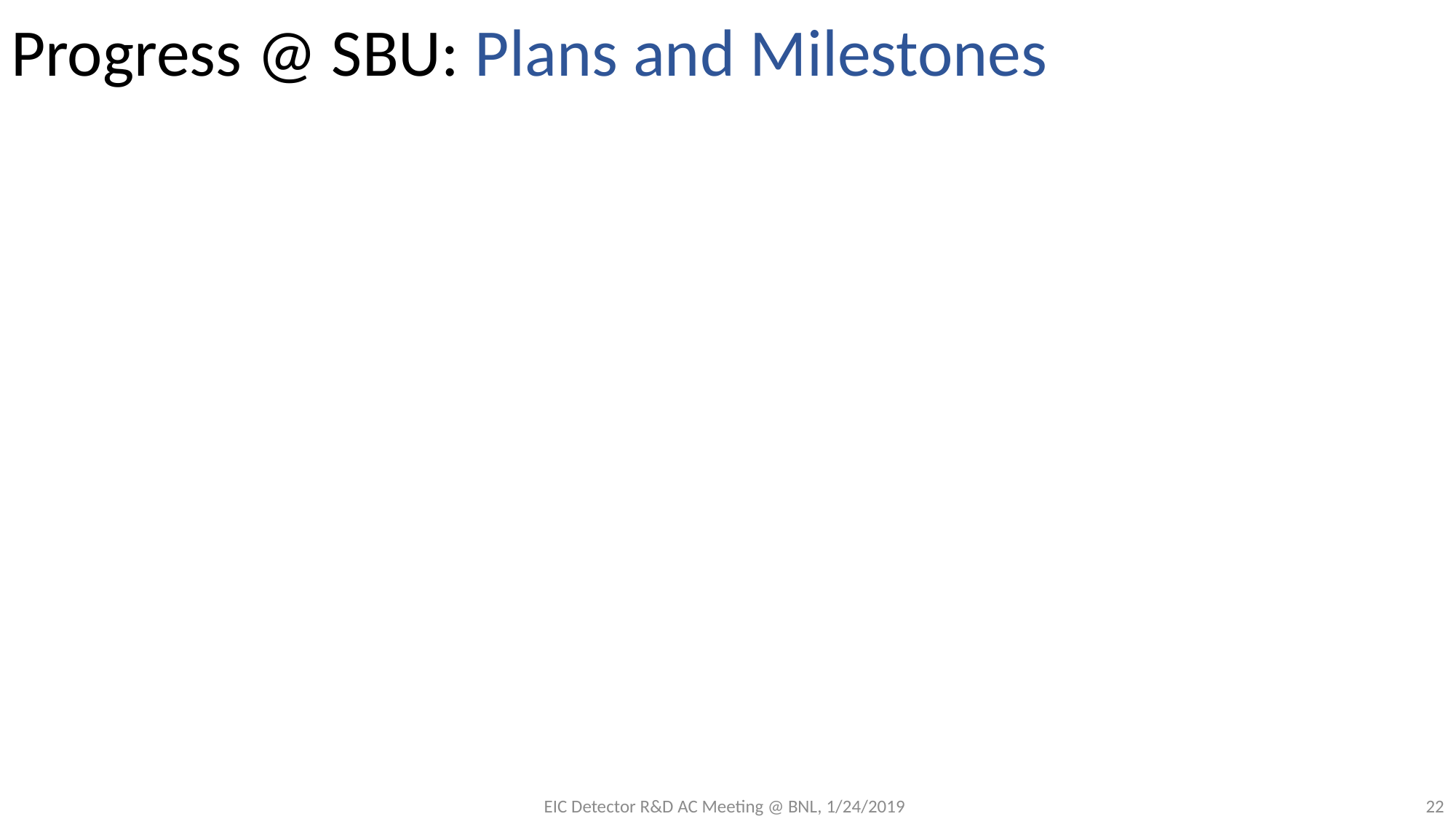

# Progress @ SBU: Plans and Milestones
22
EIC Detector R&D AC Meeting @ BNL, 1/24/2019